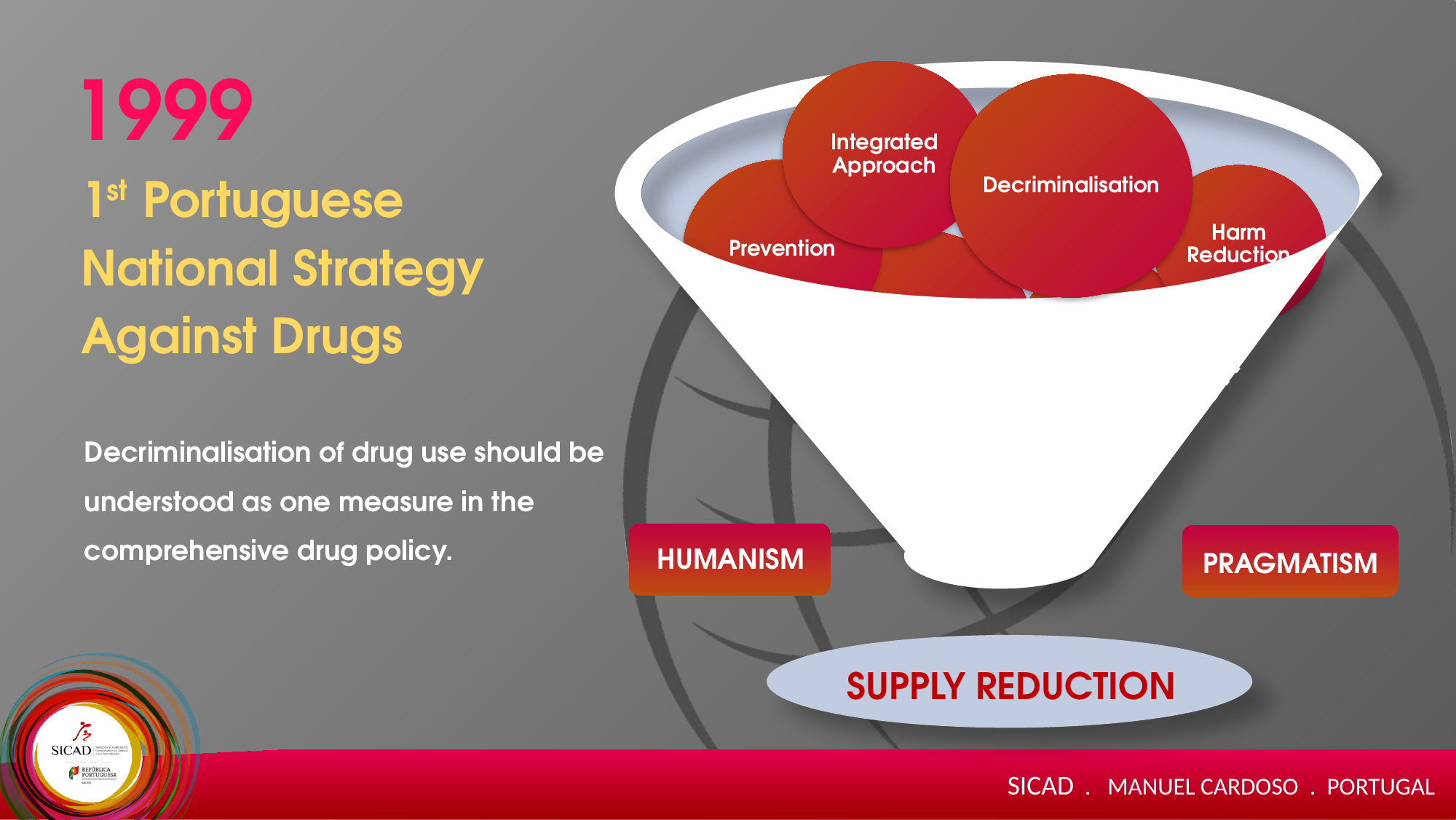

1999

Integrated Approach
Decriminalisation

 st
Prevention
Portuguese
National Strategy
Against Drugs
Harm Reduction
Social Reintegration
Evaluation
Treatment
REDUCTION
Decriminalisation of drug use should be understood as one measure in the comprehensive drug policy.
DEMAND
PRAGMATISM
HUMANISM

SUPPLY REDUCTION